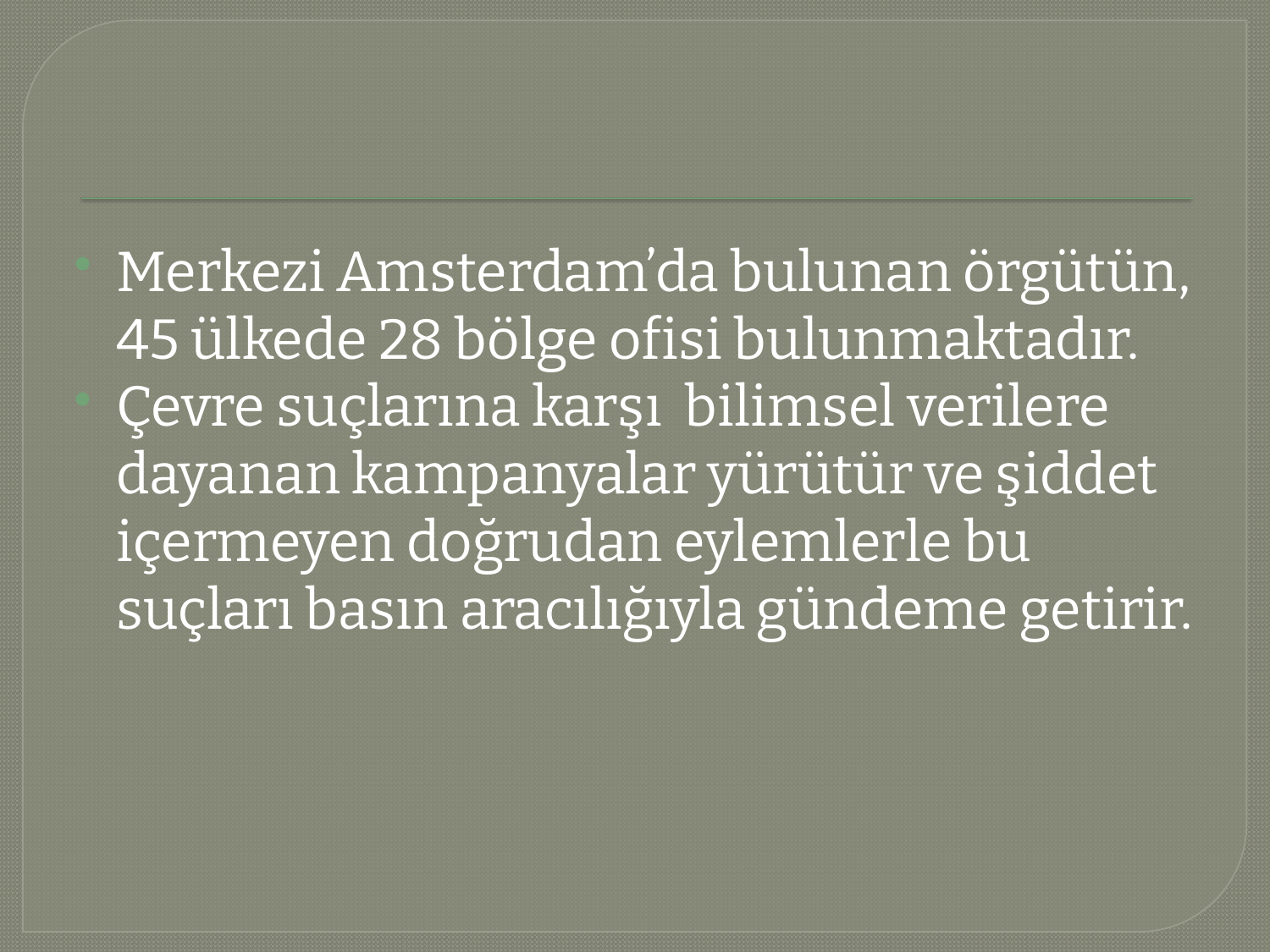

#
Merkezi Amsterdam’da bulunan örgütün, 45 ülkede 28 bölge ofisi bulunmaktadır.
Çevre suçlarına karşı  bilimsel verilere dayanan kampanyalar yürütür ve şiddet içermeyen doğrudan eylemlerle bu suçları basın aracılığıyla gündeme getirir.